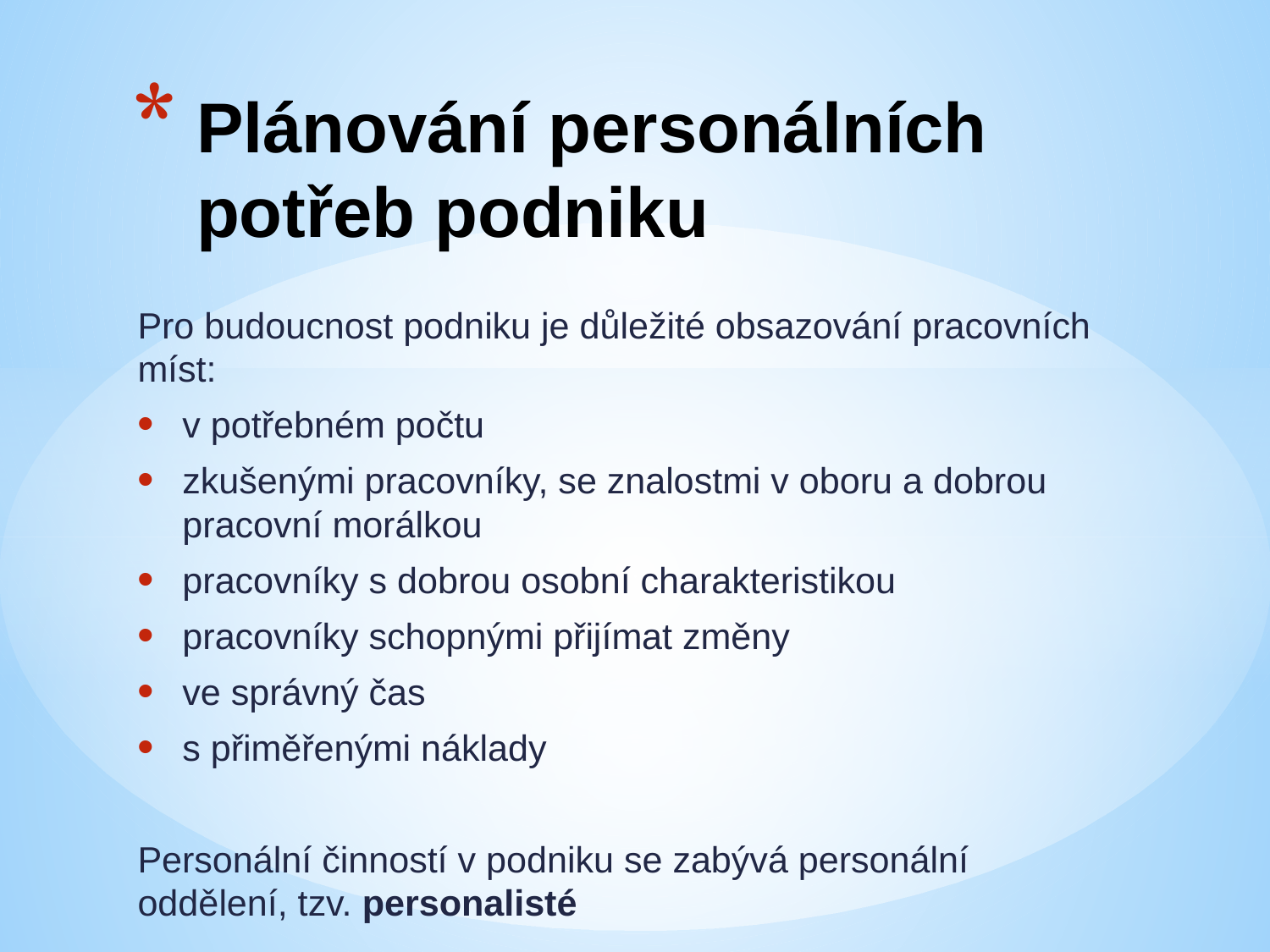

# Plánování personálních potřeb podniku
Pro budoucnost podniku je důležité obsazování pracovních míst:
v potřebném počtu
zkušenými pracovníky, se znalostmi v oboru a dobrou pracovní morálkou
pracovníky s dobrou osobní charakteristikou
pracovníky schopnými přijímat změny
ve správný čas
s přiměřenými náklady

Personální činností v podniku se zabývá personální oddělení, tzv. personalisté